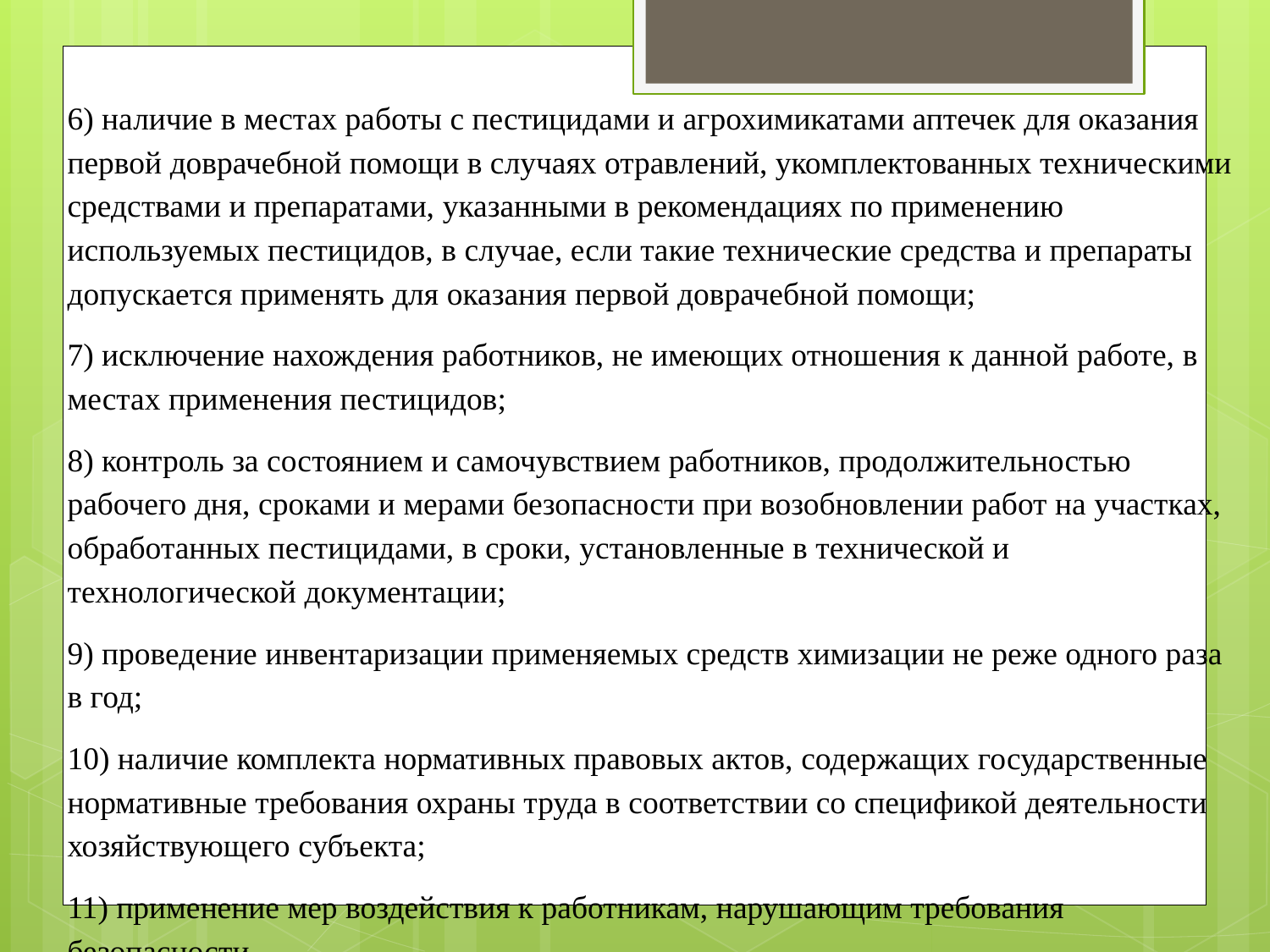

6) наличие в местах работы с пестицидами и агрохимикатами аптечек для оказания первой доврачебной помощи в случаях отравлений, укомплектованных техническими средствами и препаратами, указанными в рекомендациях по применению используемых пестицидов, в случае, если такие технические средства и препараты допускается применять для оказания первой доврачебной помощи;
7) исключение нахождения работников, не имеющих отношения к данной работе, в местах применения пестицидов;
8) контроль за состоянием и самочувствием работников, продолжительностью рабочего дня, сроками и мерами безопасности при возобновлении работ на участках, обработанных пестицидами, в сроки, установленные в технической и технологической документации;
9) проведение инвентаризации применяемых средств химизации не реже одного раза в год;
10) наличие комплекта нормативных правовых актов, содержащих государственные нормативные требования охраны труда в соответствии со спецификой деятельности хозяйствующего субъекта;
11) применение мер воздействия к работникам, нарушающим требования безопасности.